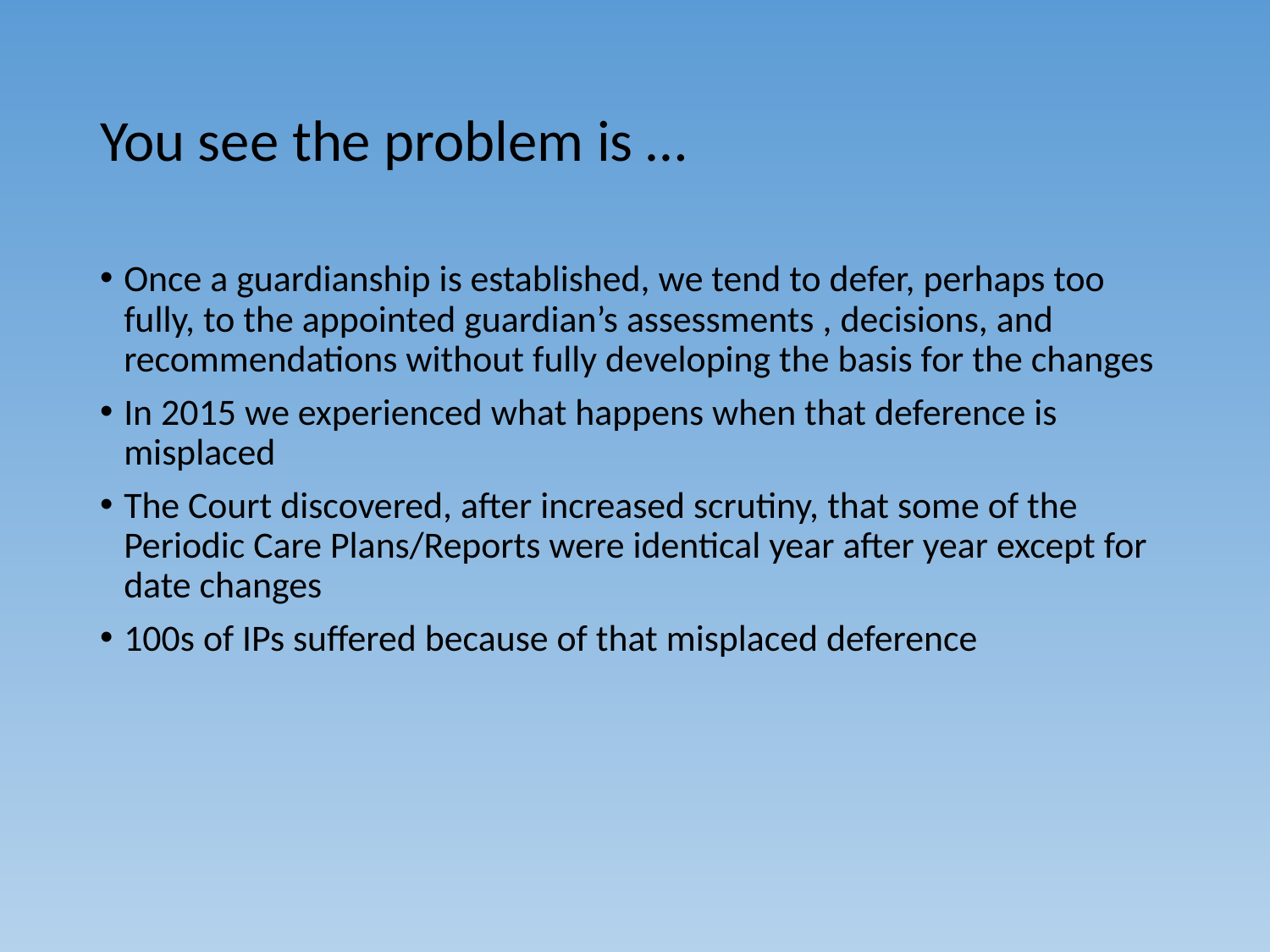

# You see the problem is …
Once a guardianship is established, we tend to defer, perhaps too fully, to the appointed guardian’s assessments , decisions, and recommendations without fully developing the basis for the changes
In 2015 we experienced what happens when that deference is misplaced
The Court discovered, after increased scrutiny, that some of the Periodic Care Plans/Reports were identical year after year except for date changes
100s of IPs suffered because of that misplaced deference